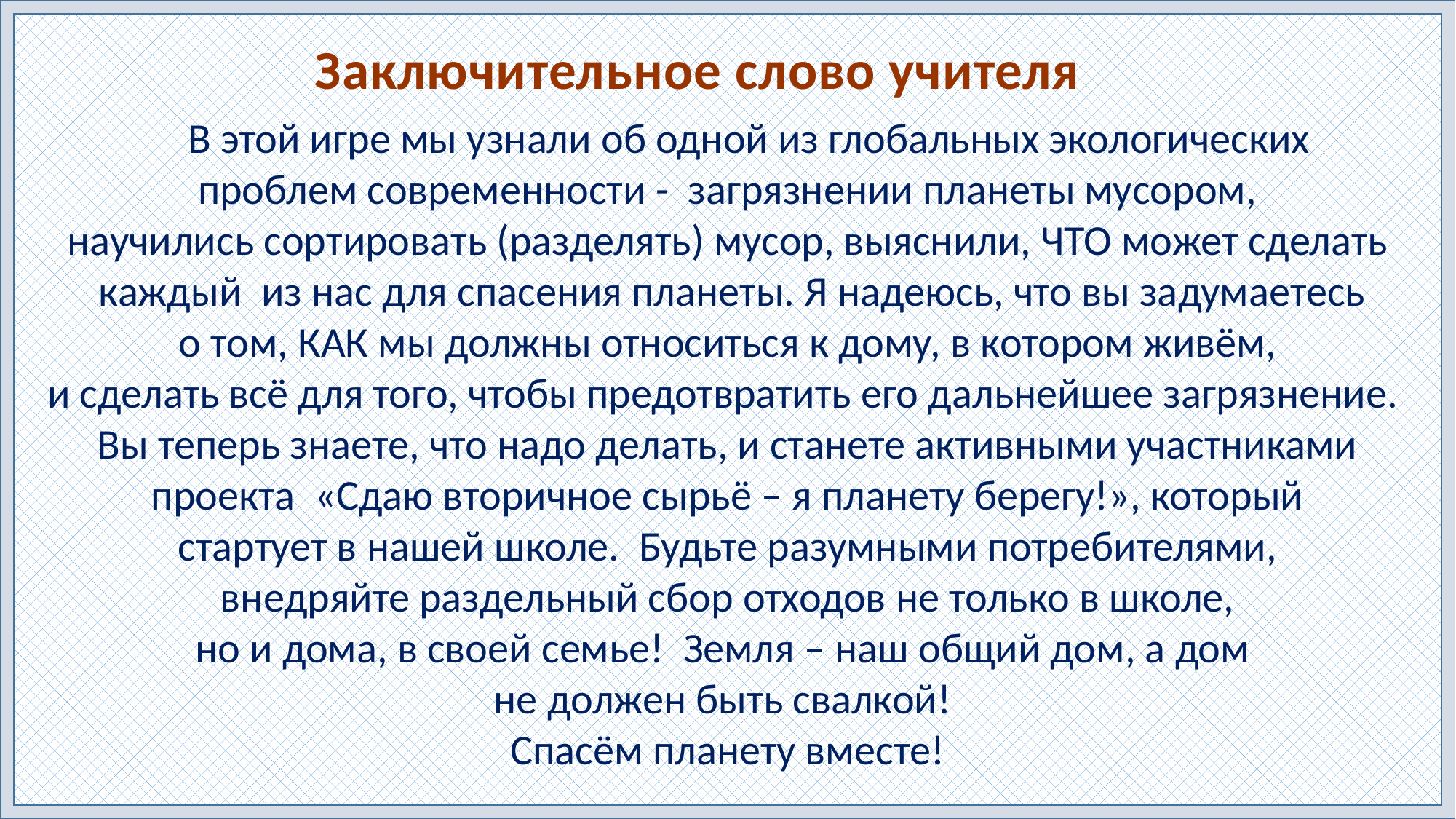

Заключительное слово учителя
       В этой игре мы узнали об одной из глобальных экологических
 проблем современности -  загрязнении планеты мусором,
научились сортировать (разделять) мусор, выяснили, ЧТО может сделать
 каждый  из нас для спасения планеты. Я надеюсь, что вы задумаетесь
 о том, КАК мы должны относиться к дому, в котором живём,
и сделать всё для того, чтобы предотвратить его дальнейшее загрязнение.
Вы теперь знаете, что надо делать, и станете активными участниками
 проекта  «Сдаю вторичное сырьё – я планету берегу!», который
стартует в нашей школе.  Будьте разумными потребителями,
 внедряйте раздельный сбор отходов не только в школе,
но и дома, в своей семье!  Земля – наш общий дом, а дом
не должен быть свалкой!
Спасём планету вместе!